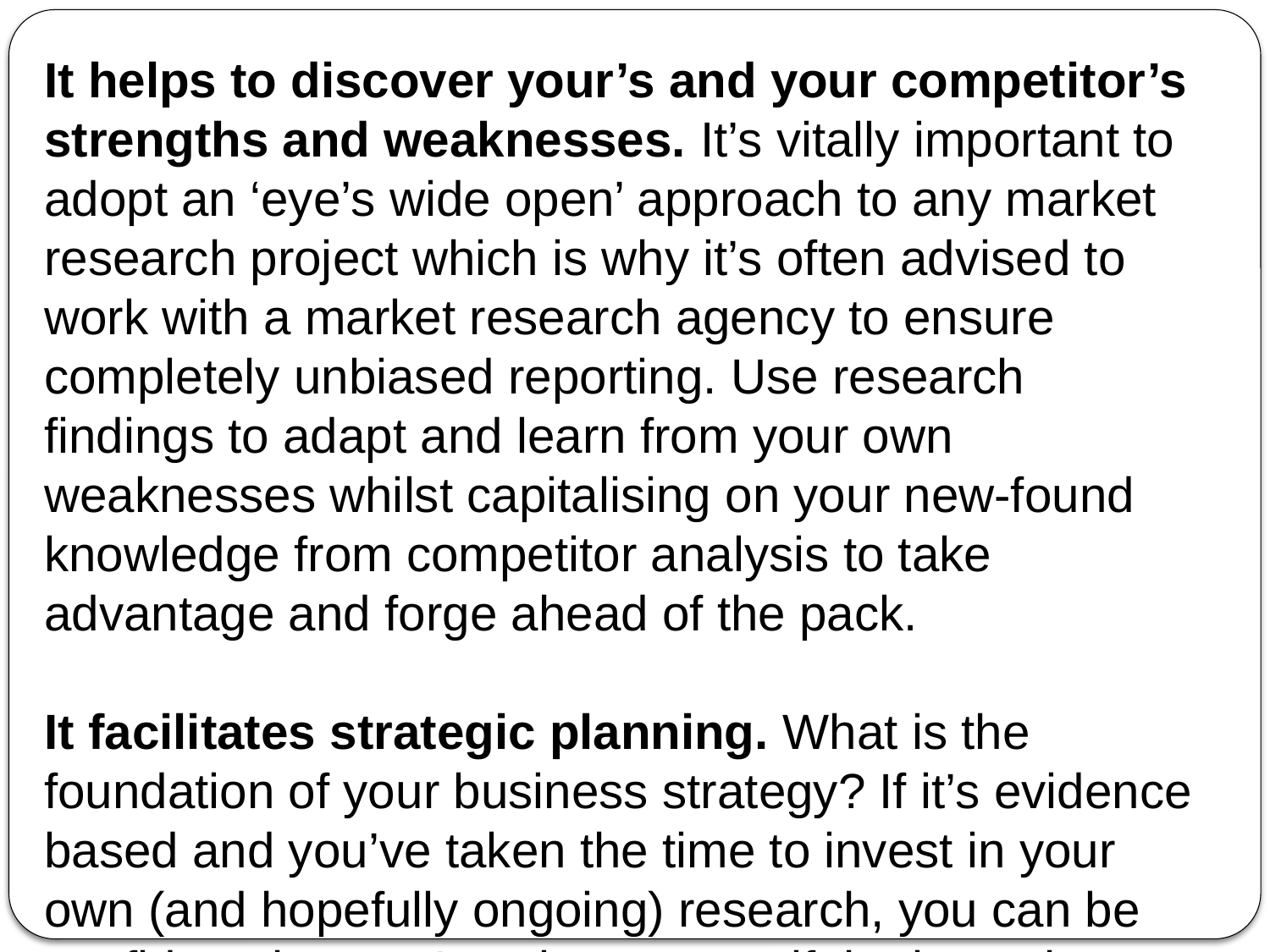

It helps to discover your’s and your competitor’s strengths and weaknesses. It’s vitally important to adopt an ‘eye’s wide open’ approach to any market research project which is why it’s often advised to work with a market research agency to ensure completely unbiased reporting. Use research findings to adapt and learn from your own weaknesses whilst capitalising on your new-found knowledge from competitor analysis to take advantage and forge ahead of the pack.

It facilitates strategic planning. What is the foundation of your business strategy? If it’s evidence based and you’ve taken the time to invest in your own (and hopefully ongoing) research, you can be confident that you’ve given yourself the best chance to achieve your business goals.